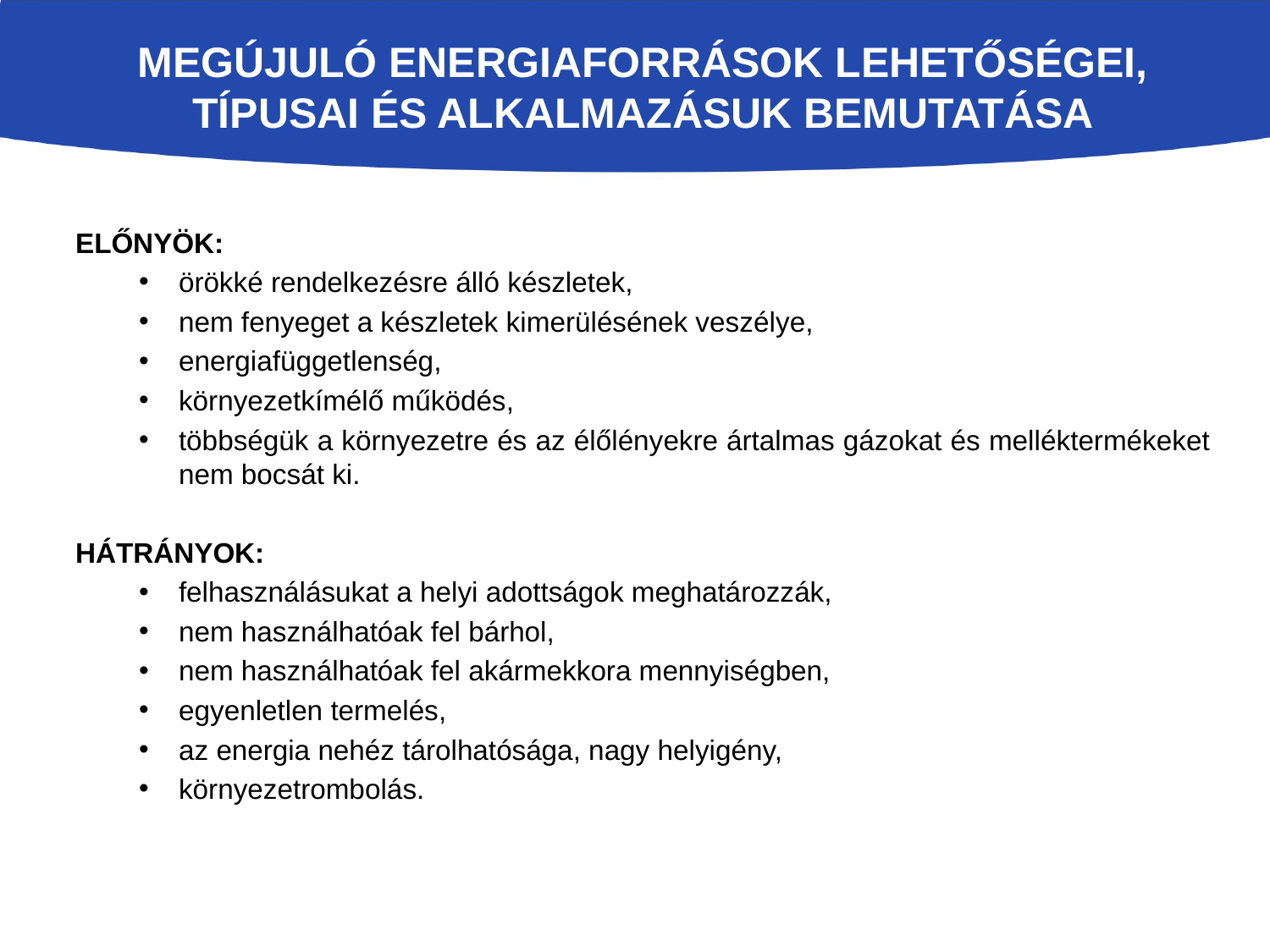

# Megújuló energiaforrások lehetőségei, típusai és alkalmazásuk bemutatása

Előnyök:
örökké rendelkezésre álló készletek,
nem fenyeget a készletek kimerülésének veszélye,
energiafüggetlenség,
környezetkímélő működés,
többségük a környezetre és az élőlényekre ártalmas gázokat és melléktermékeket nem bocsát ki.

Hátrányok:
felhasználásukat a helyi adottságok meghatározzák,
nem használhatóak fel bárhol,
nem használhatóak fel akármekkora mennyiségben,
egyenletlen termelés,
az energia nehéz tárolhatósága, nagy helyigény,
környezetrombolás.